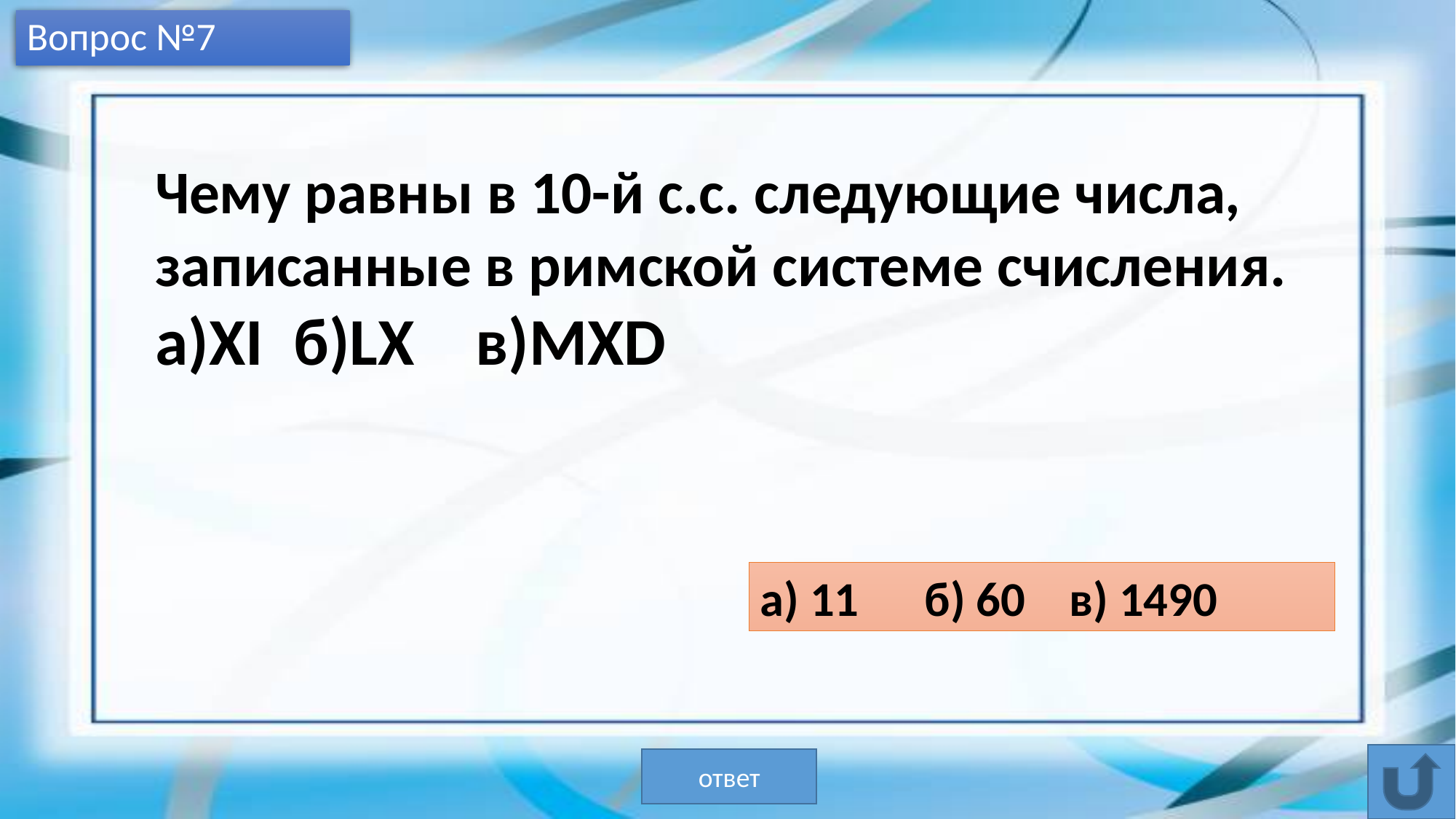

# Вопрос №7
Чему равны в 10-й с.с. следующие числа, записанные в римской системе счисления.
а)XI  б)LX    в)MXD
а) 11      б) 60    в) 1490

ответ